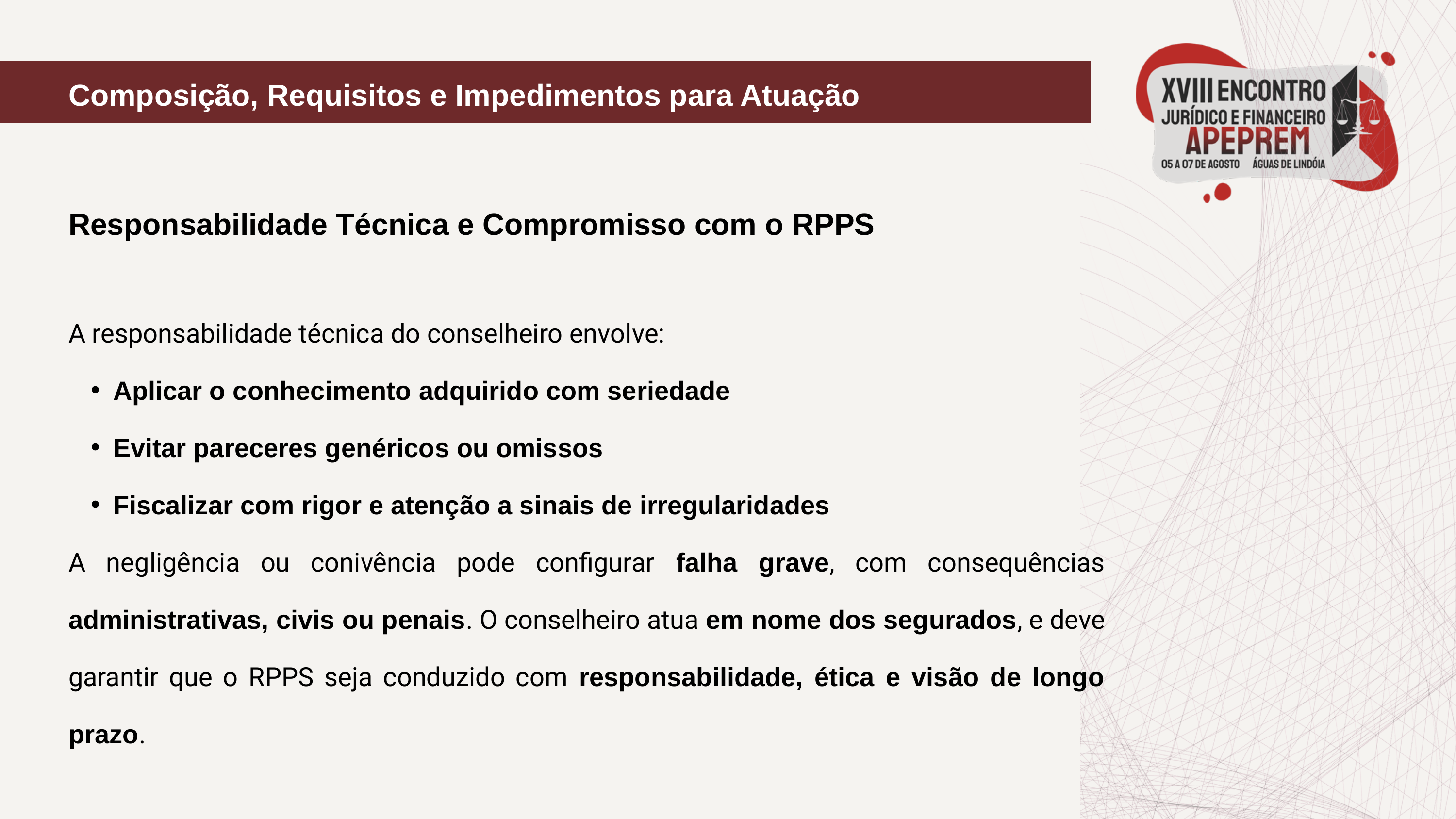

Composição, Requisitos e Impedimentos para Atuação
Responsabilidade Técnica e Compromisso com o RPPS
A responsabilidade técnica do conselheiro envolve:
Aplicar o conhecimento adquirido com seriedade
Evitar pareceres genéricos ou omissos
Fiscalizar com rigor e atenção a sinais de irregularidades
A negligência ou conivência pode configurar falha grave, com consequências administrativas, civis ou penais. O conselheiro atua em nome dos segurados, e deve garantir que o RPPS seja conduzido com responsabilidade, ética e visão de longo prazo.